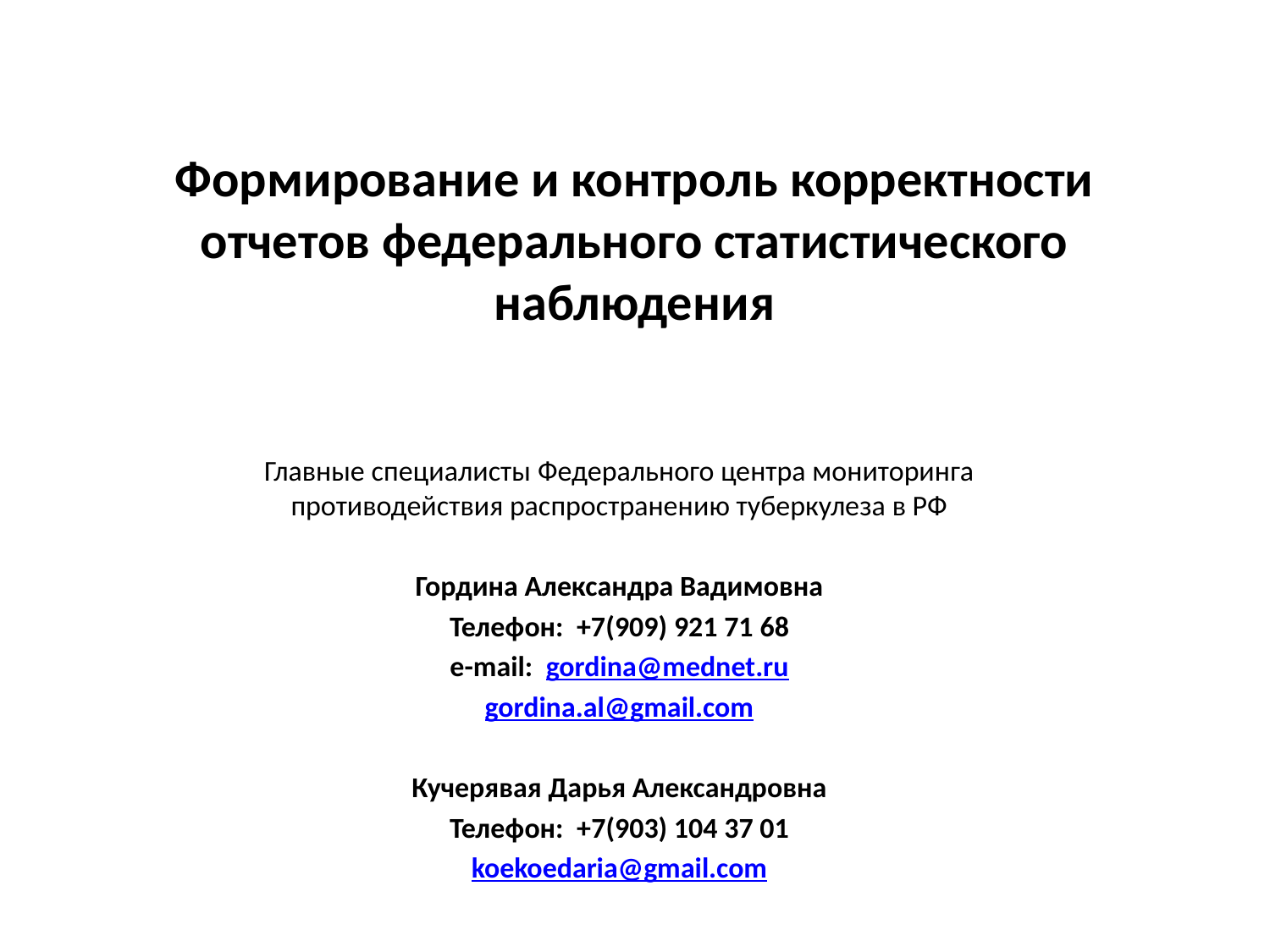

# Формирование и контроль корректности отчетов федерального статистического наблюдения
Главные специалисты Федерального центра мониторинга противодействия распространению туберкулеза в РФ

Гордина Александра Вадимовна
Телефон:  +7(909) 921 71 68
e-mail:  gordina@mednet.ru
gordina.al@gmail.com

Кучерявая Дарья Александровна
Телефон:  +7(903) 104 37 01
koekoedaria@gmail.com